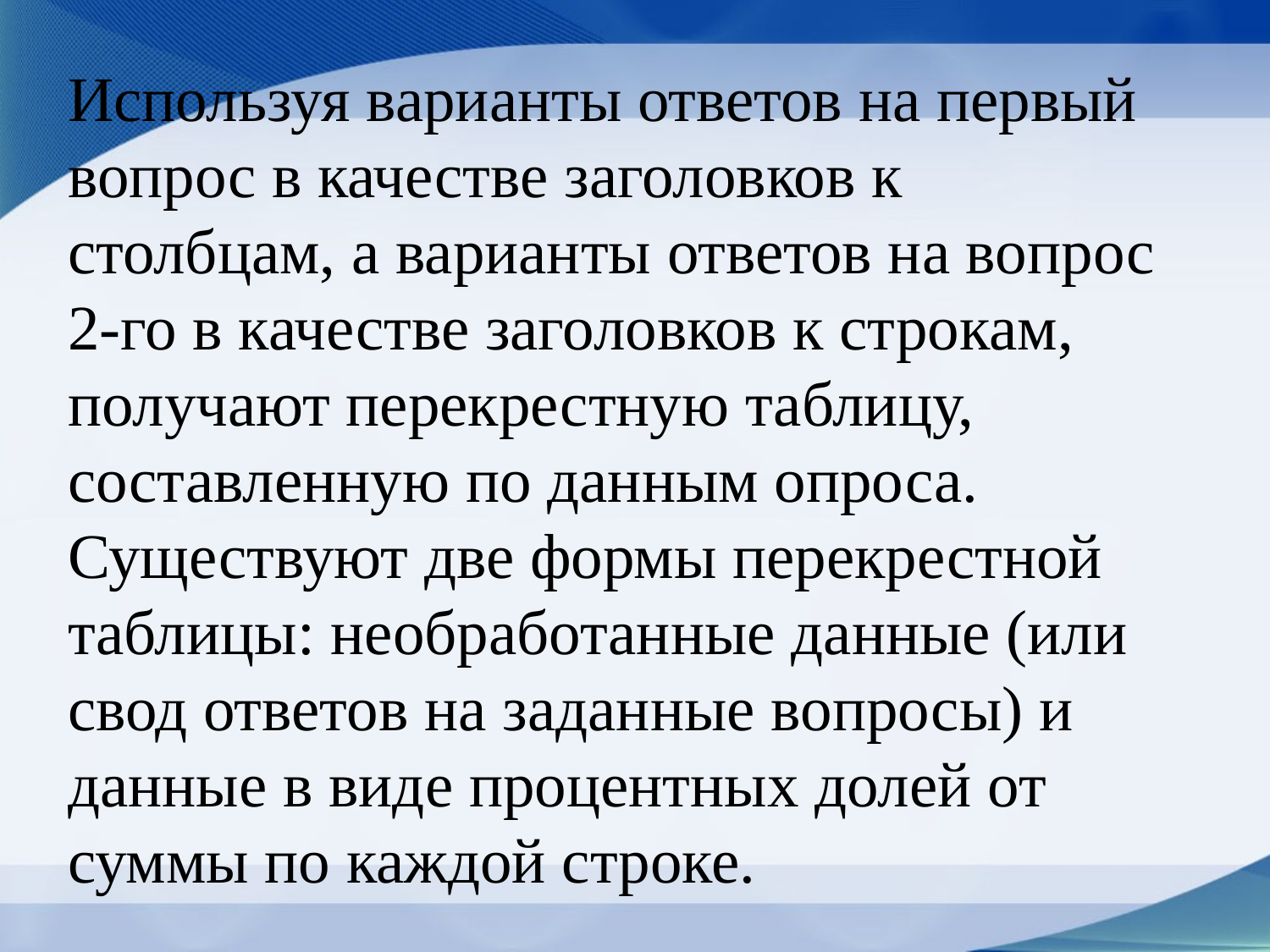

# Используя варианты ответов на первый вопрос в качестве заголовков к столбцам, а варианты ответов на вопрос 2-го в качестве заголовков к строкам,  получают перекрестную таблицу, составленную по данным опроса. Существуют две формы перекрестной таблицы: необработанные данные (или свод ответов на заданные вопросы) и данные в виде процентных долей от суммы по каждой строке.